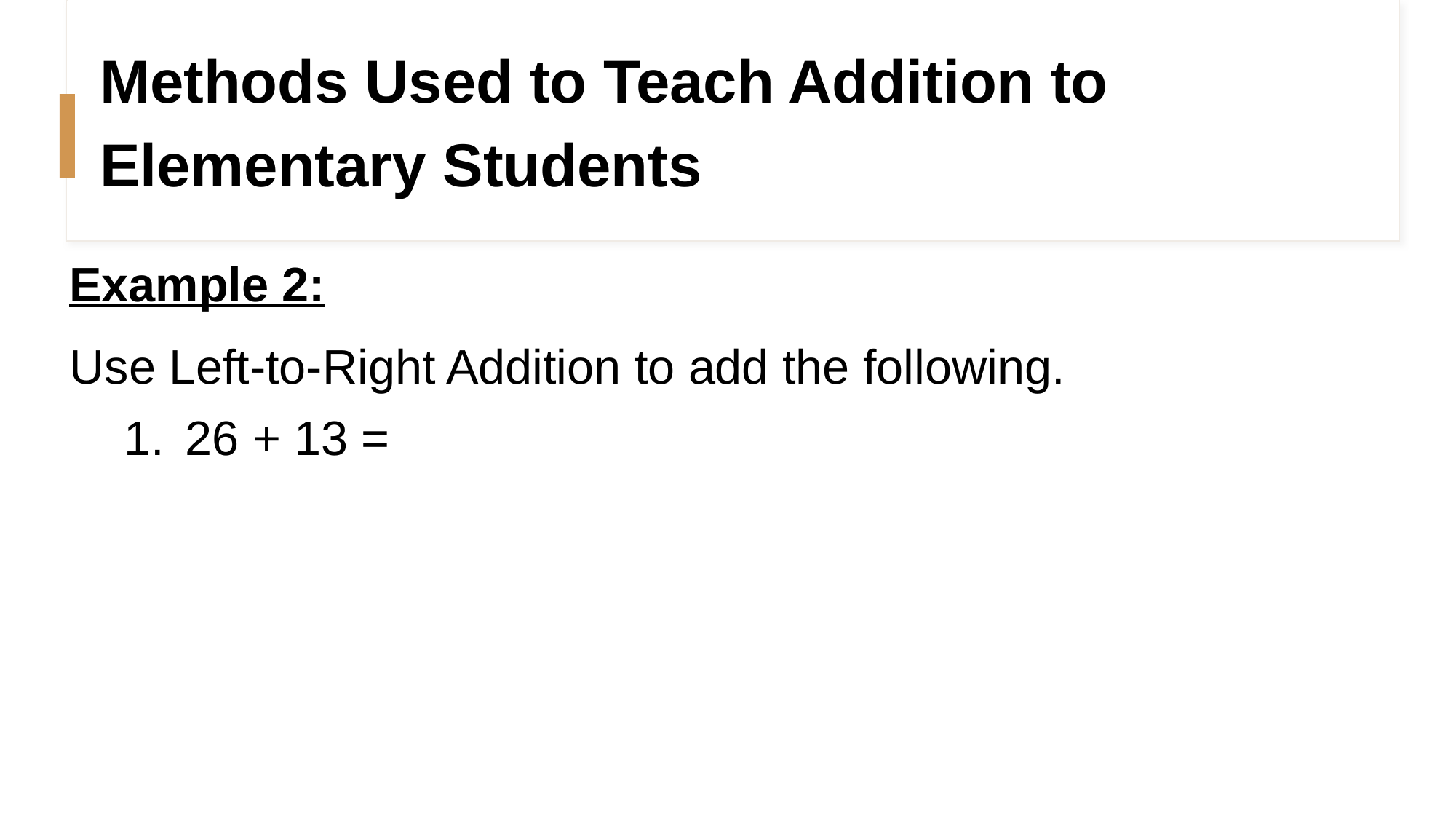

Methods Used to Teach Addition to Elementary Students
#
Example 2:
Use Left-to-Right Addition to add the following.
26 + 13 =